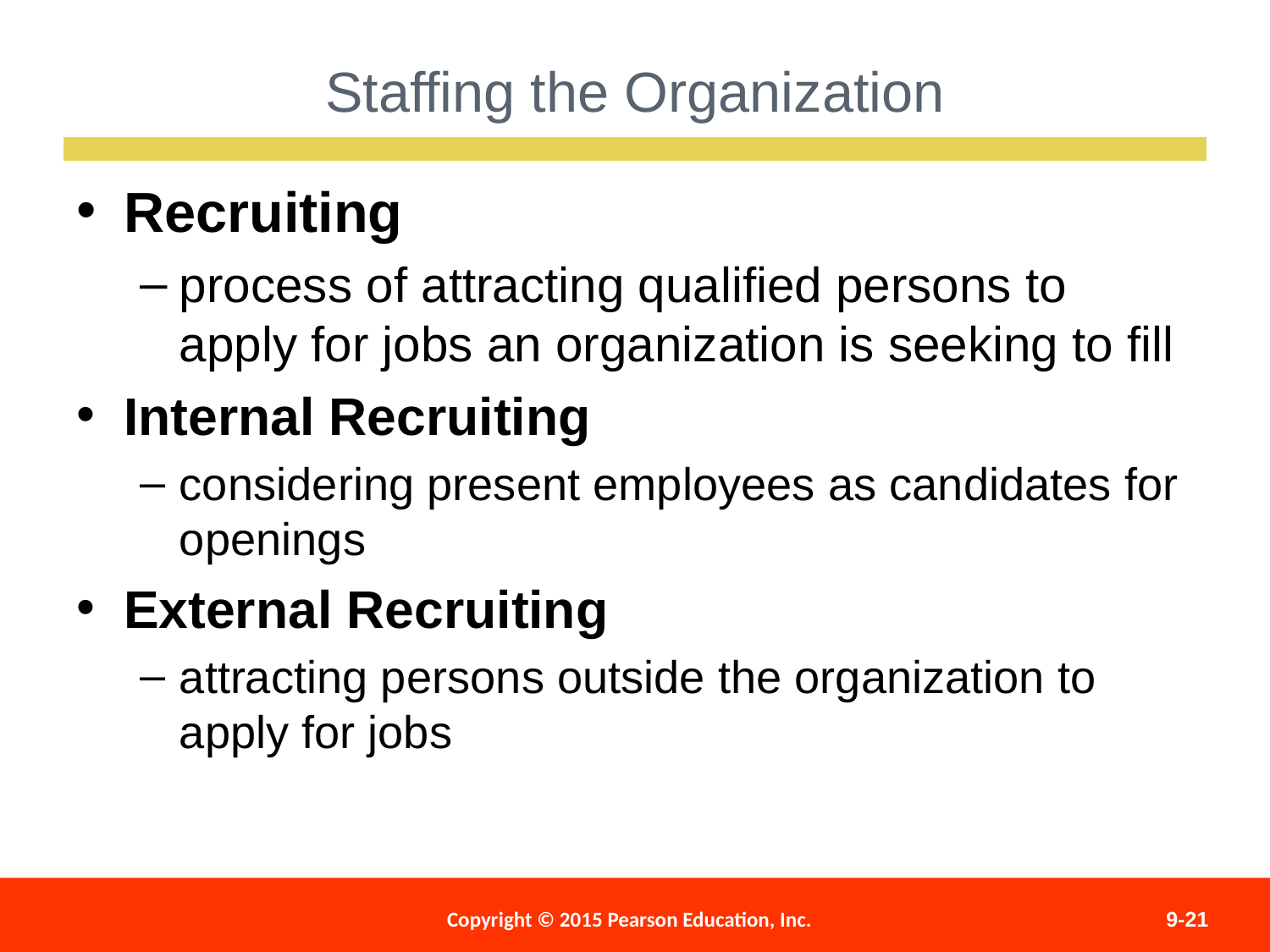

Staffing the Organization
Recruiting
process of attracting qualified persons to apply for jobs an organization is seeking to fill
Internal Recruiting
considering present employees as candidates for openings
External Recruiting
attracting persons outside the organization to apply for jobs